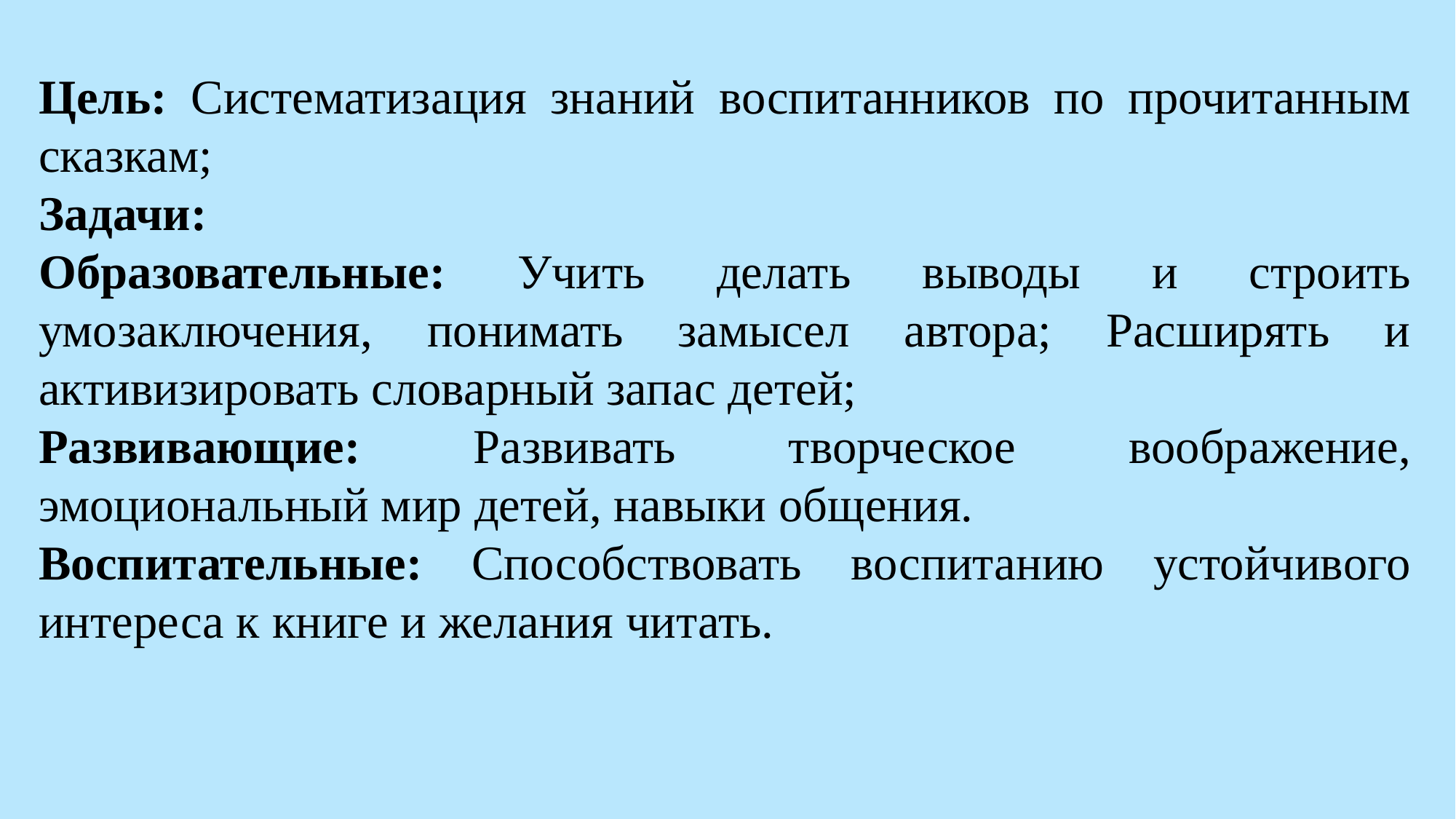

Цель: Систематизация знаний воспитанников по прочитанным сказкам;
Задачи:
Образовательные: Учить делать выводы и строить умозаключения, понимать замысел автора; Расширять и активизировать словарный запас детей;
Развивающие: Развивать творческое воображение, эмоциональный мир детей, навыки общения.
Воспитательные: Способствовать воспитанию устойчивого интереса к книге и желания читать.